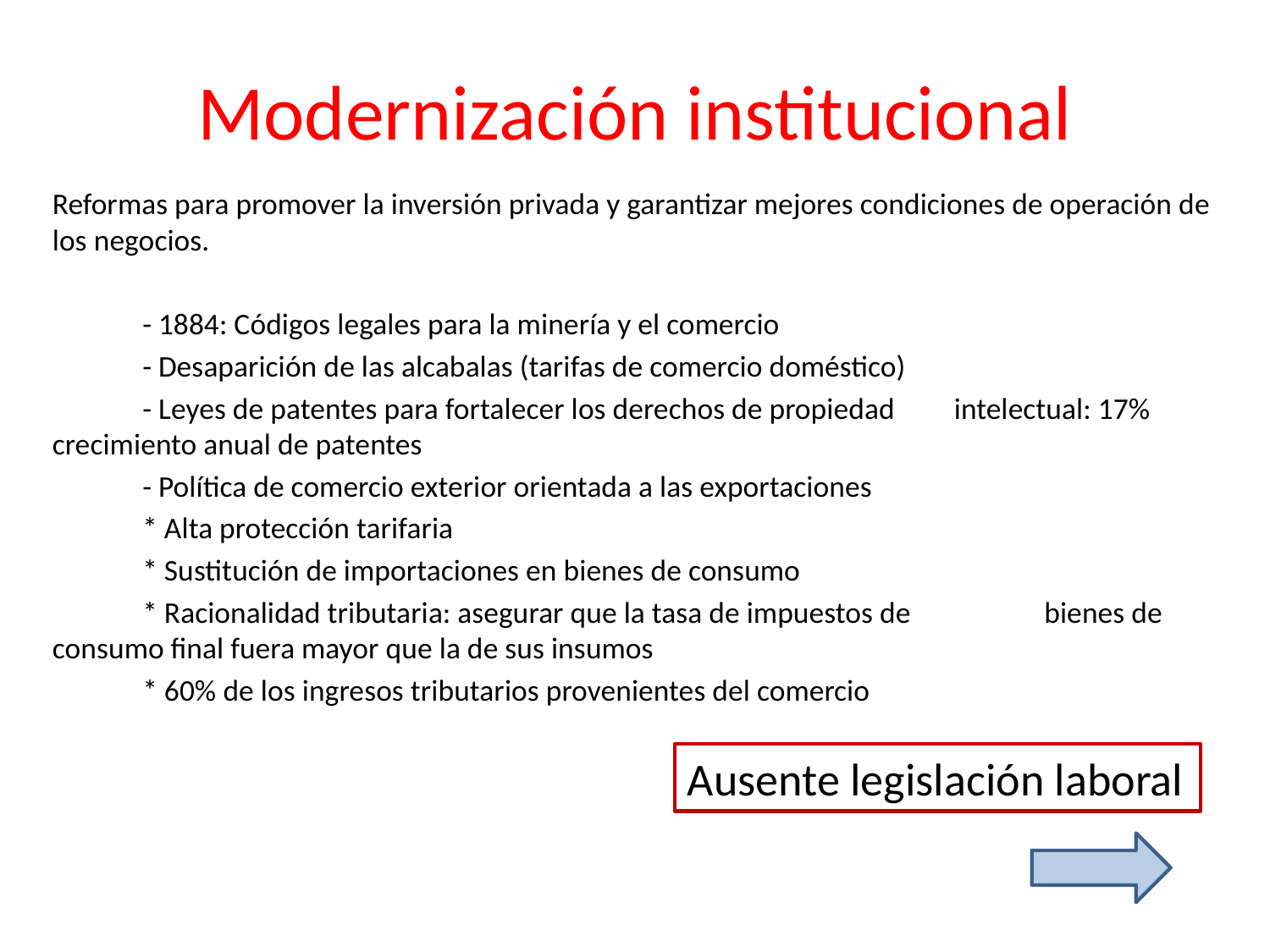

# Modernización institucional
Reformas para promover la inversión privada y garantizar mejores condiciones de operación de los negocios.

	- 1884: Códigos legales para la minería y el comercio
	- Desaparición de las alcabalas (tarifas de comercio doméstico)
	- Leyes de patentes para fortalecer los derechos de propiedad 	intelectual: 17% crecimiento anual de patentes
	- Política de comercio exterior orientada a las exportaciones
		* Alta protección tarifaria
		* Sustitución de importaciones en bienes de consumo
		* Racionalidad tributaria: asegurar que la tasa de impuestos de 		bienes de consumo final fuera mayor que la de sus insumos
		* 60% de los ingresos tributarios provenientes del comercio

Ausente legislación laboral